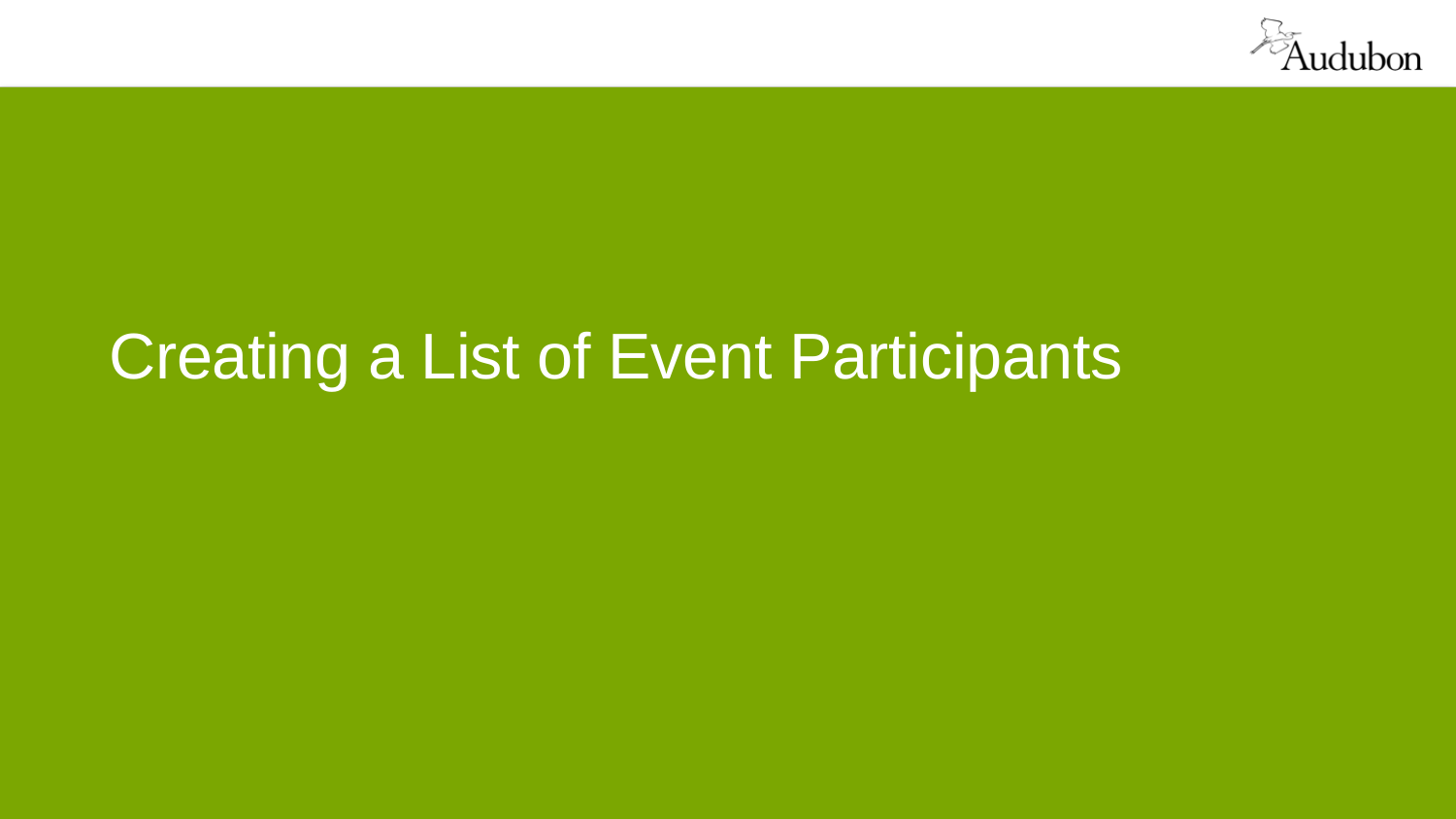

# Creating a List of Event Participants